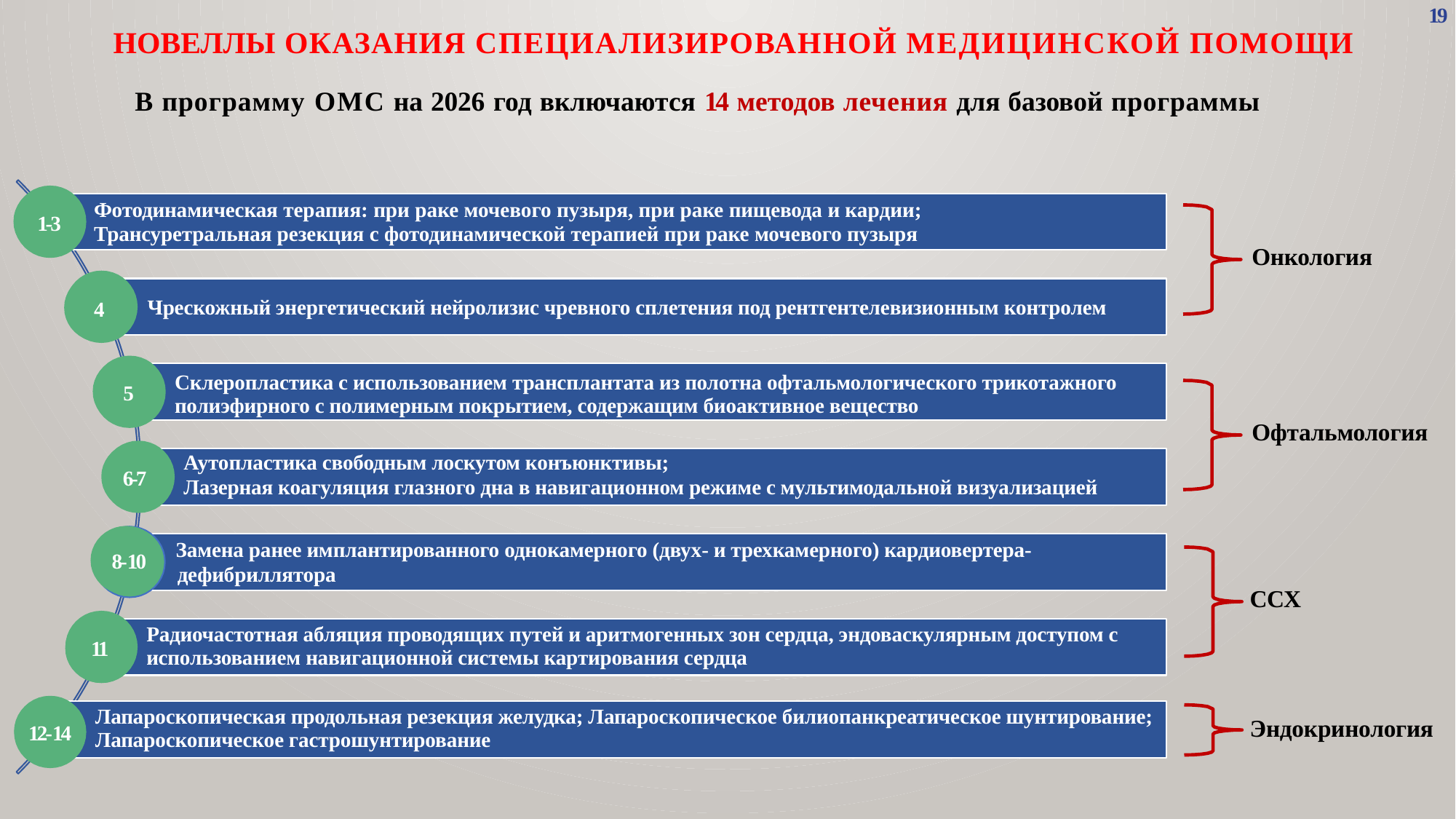

19
# Новеллы оказания специализированной медицинской помощи
В программу ОМС на 2026 год включаются 14 методов лечения для базовой программы

Фотодинамическая терапия: при раке мочевого пузыря, при раке пищевода и кардии; Трансуретральная резекция с фотодинамической терапией при раке мочевого пузыря

1-3
Онкология

4
Чрескожный энергетический нейролизис чревного сплетения под рентгентелевизионным контролем

Склеропластика с использованием трансплантата из полотна офтальмологического трикотажного полиэфирного с полимерным покрытием, содержащим биоактивное вещество
5

Офтальмология

Аутопластика свободным лоскутом конъюнктивы;
Лазерная коагуляция глазного дна в навигационном режиме с мультимодальной визуализацией
6-7

Замена ранее имплантированного однокамерного (двух- и трехкамерного) кардиовертера- дефибриллятора
8-10

ССХ

Радиочастотная абляция проводящих путей и аритмогенных зон сердца, эндоваскулярным доступом с использованием навигационной системы картирования сердца
11

Лапароскопическая продольная резекция желудка; Лапароскопическое билиопанкреатическое шунтирование; Лапароскопическое гастрошунтирование

Эндокринология
12-14